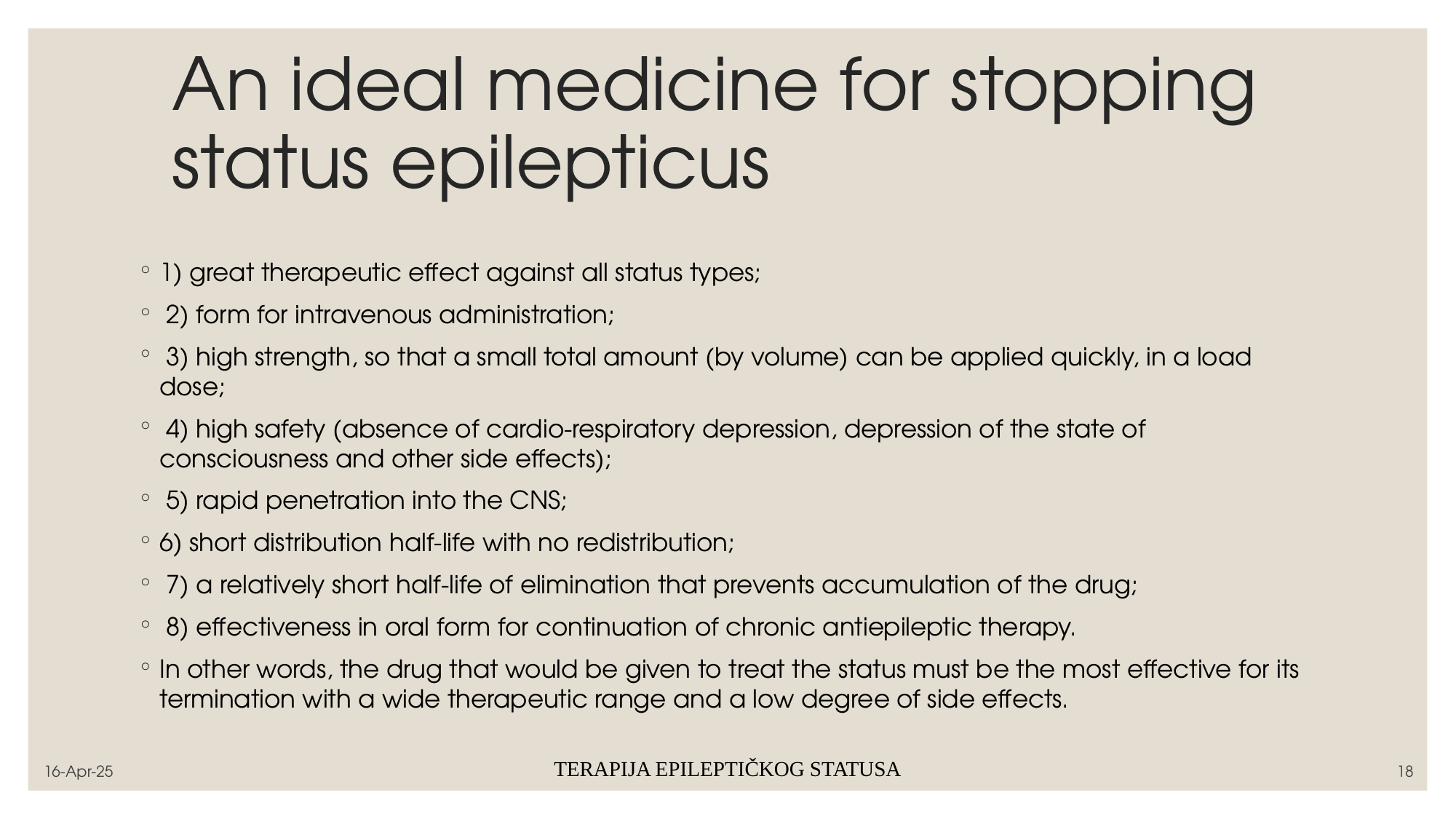

# An ideal medicine for stopping status epilepticus
1) great therapeutic effect against all status types;
 2) form for intravenous administration;
 3) high strength, so that a small total amount (by volume) can be applied quickly, in a load dose;
 4) high safety (absence of cardio-respiratory depression, depression of the state of consciousness and other side effects);
 5) rapid penetration into the CNS;
6) short distribution half-life with no redistribution;
 7) a relatively short half-life of elimination that prevents accumulation of the drug;
 8) effectiveness in oral form for continuation of chronic antiepileptic therapy.
In other words, the drug that would be given to treat the status must be the most effective for its termination with a wide therapeutic range and a low degree of side effects.
16-Apr-25
TERAPIJA EPILEPTIČKOG STATUSA
18